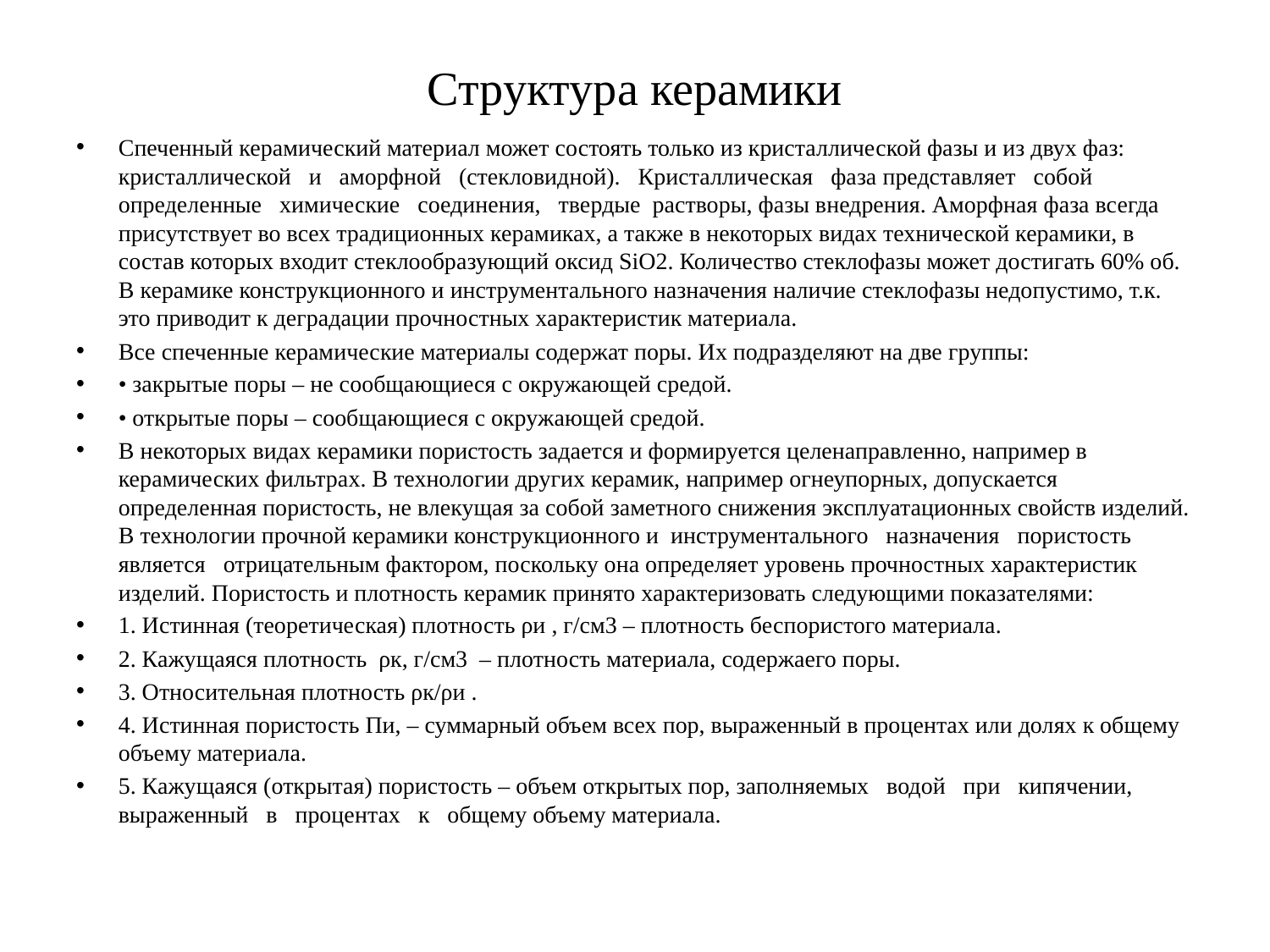

# Структура керамики
Спеченный керамический материал может состоять только из кристаллической фазы и из двух фаз: кристаллической   и   аморфной   (стекловидной).   Кристаллическая   фаза представляет   собой   определенные   химические   соединения,   твердые  растворы, фазы внедрения. Аморфная фаза всегда присутствует во всех традиционных керамиках, а также в некоторых видах технической керамики, в состав которых входит стеклообразующий оксид SiO2. Количество стеклофазы может достигать 60% об. В керамике конструкционного и инструментального назначения наличие стеклофазы недопустимо, т.к. это приводит к деградации прочностных характеристик материала.
Все спеченные керамические материалы содержат поры. Их подразделяют на две группы:
• закрытые поры – не сообщающиеся с окружающей средой.
• открытые поры – сообщающиеся с окружающей средой.
В некоторых видах керамики пористость задается и формируется целенаправленно, например в керамических фильтрах. В технологии других керамик, например огнеупорных, допускается определенная пористость, не влекущая за собой заметного снижения эксплуатационных свойств изделий. В технологии прочной керамики конструкционного и  инструментального   назначения   пористость   является   отрицательным фактором, поскольку она определяет уровень прочностных характеристик изделий. Пористость и плотность керамик принято характеризовать следующими показателями:
1. Истинная (теоретическая) плотность ρи , г/см3 – плотность беспористого материала.
2. Кажущаяся плотность  ρк, г/см3  – плотность материала, содержаего поры.
3. Относительная плотность ρк/ρи .
4. Истинная пористость Пи, – суммарный объем всех пор, выраженный в процентах или долях к общему объему материала.
5. Кажущаяся (открытая) пористость – объем открытых пор, заполняемых   водой   при   кипячении,   выраженный   в   процентах   к   общему объему материала.